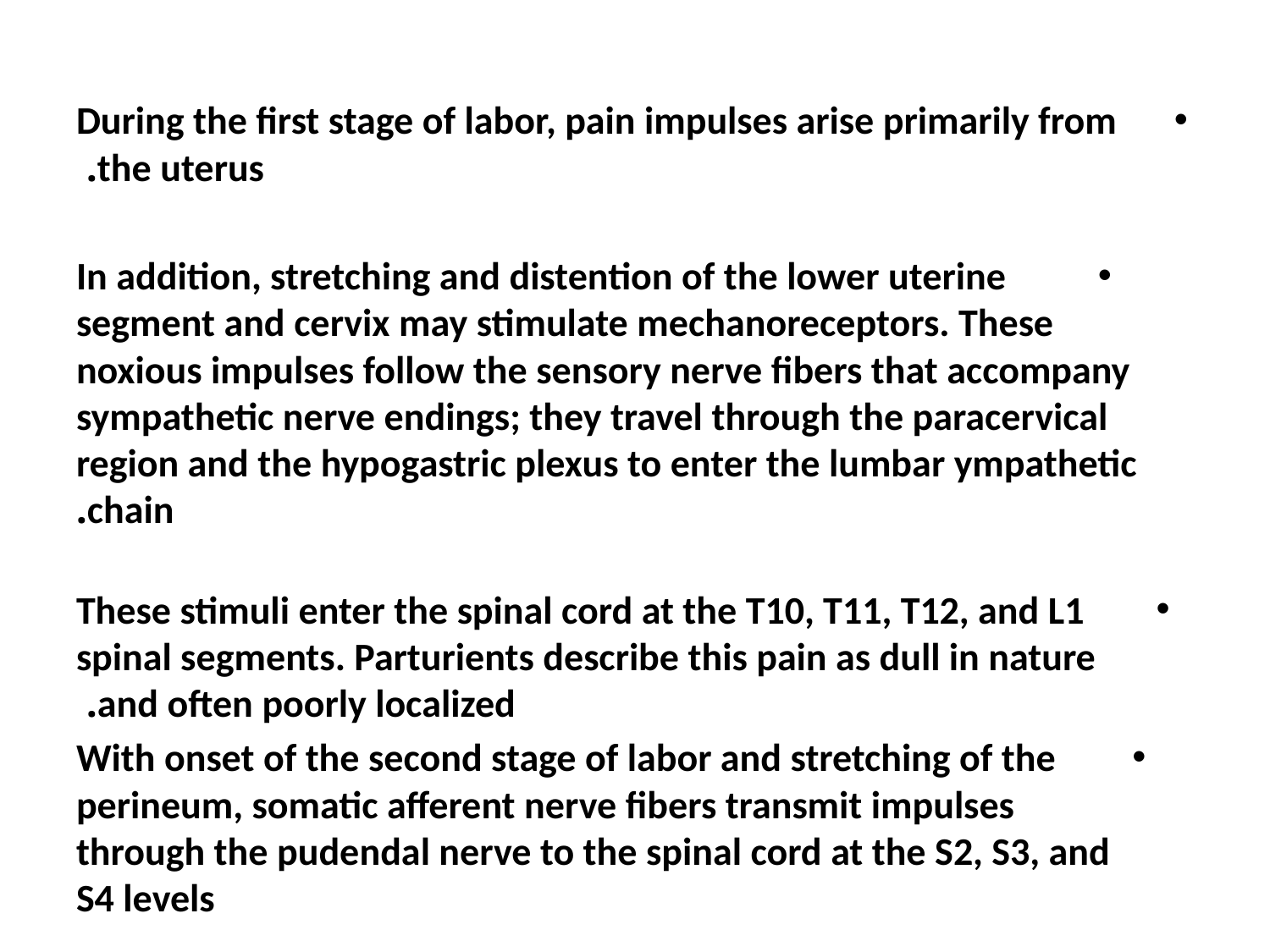

#
During the first stage of labor, pain impulses arise primarily from the uterus.

In addition, stretching and distention of the lower uterine segment and cervix may stimulate mechanoreceptors. These noxious impulses follow the sensory nerve fibers that accompany sympathetic nerve endings; they travel through the paracervical region and the hypogastric plexus to enter the lumbar ympathetic chain.

 These stimuli enter the spinal cord at the T10, T11, T12, and L1 spinal segments. Parturients describe this pain as dull in nature and often poorly localized.
With onset of the second stage of labor and stretching of the perineum, somatic afferent nerve fibers transmit impulses through the pudendal nerve to the spinal cord at the S2, S3, and S4 levels